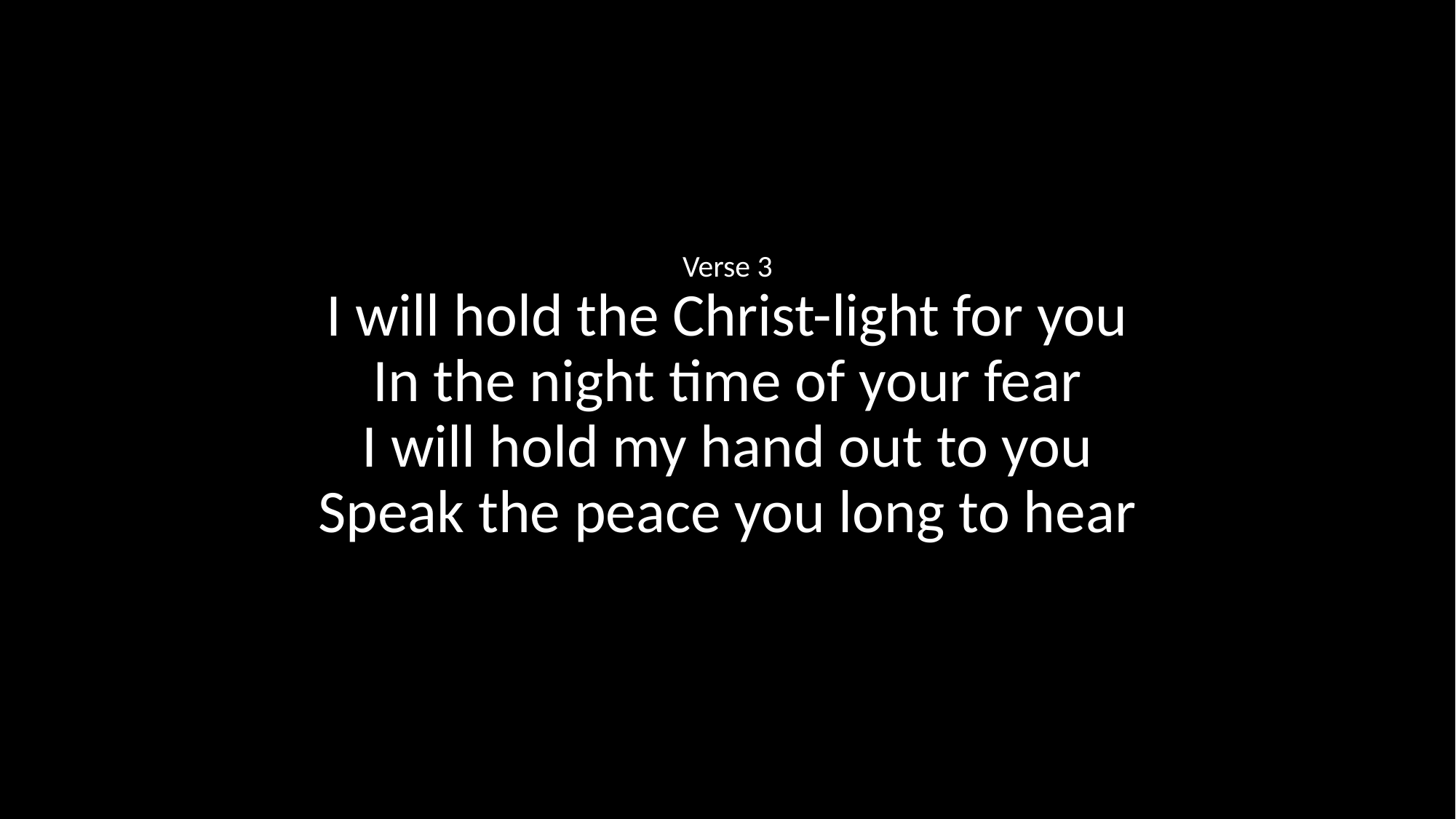

Verse 3
I will hold the Christ-light for you
In the night time of your fear
I will hold my hand out to you
Speak the peace you long to hear